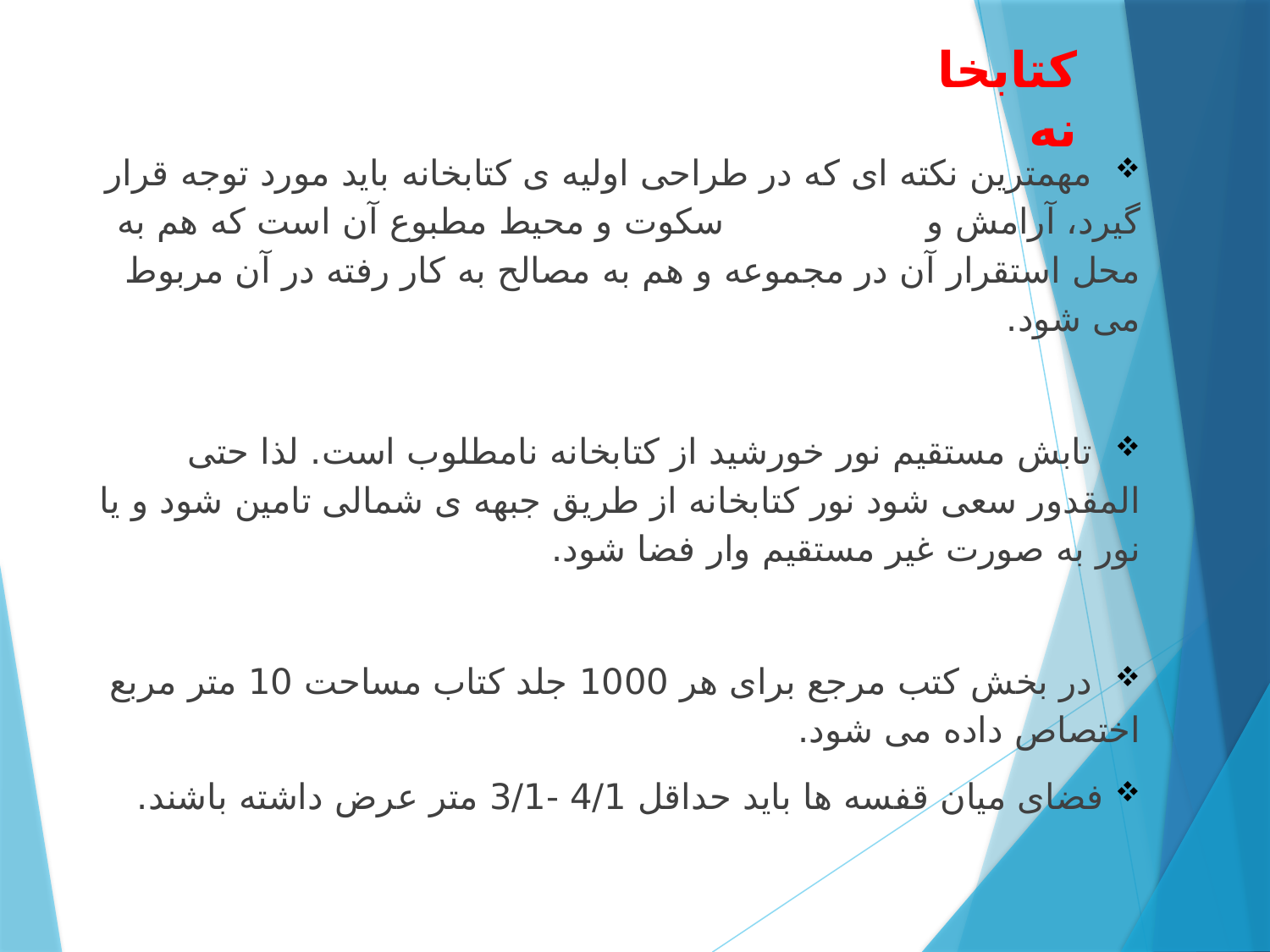

# کتابخانه
	  مهمترین نکته ای که در طراحی اولیه ی کتابخانه باید مورد توجه قرار گیرد، آرامش و                  سکوت و محیط مطبوع آن است که هم به محل استقرار آن در مجموعه و هم به مصالح به کار رفته در آن مربوط می شود.

  تابش مستقیم نور خورشید از کتابخانه نامطلوب است. لذا حتی المقدور سعی شود نور کتابخانه از طریق جبهه ی شمالی تامین شود و یا نور به صورت غیر مستقیم وار فضا شود.

  در بخش کتب مرجع برای هر 1000 جلد کتاب مساحت 10 متر مربع اختصاص داده می شود.
 فضای میان قفسه ها باید حداقل 4/1 -3/1 متر عرض داشته باشند.